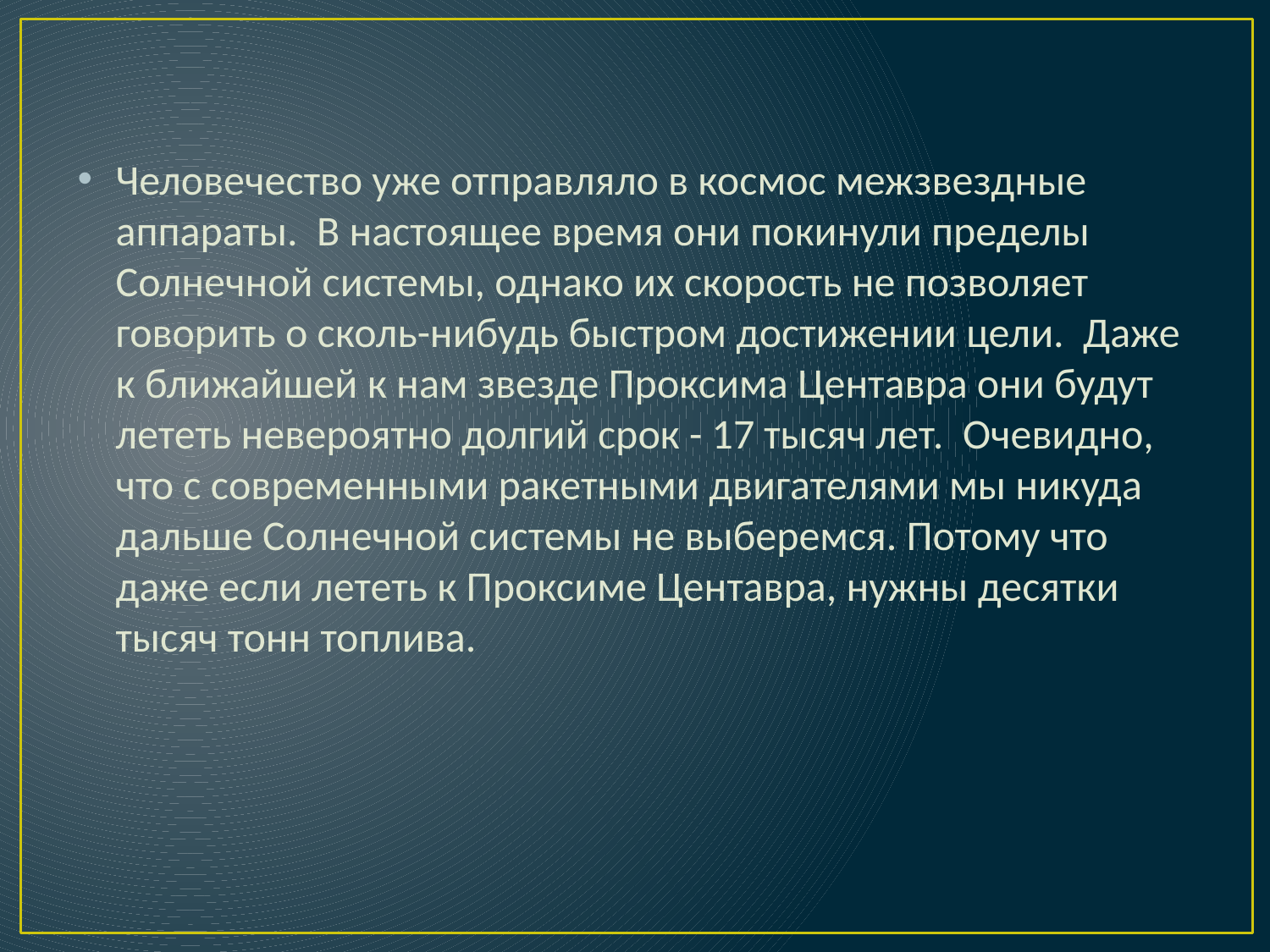

Человечество уже отправляло в космос межзвездные аппараты.  В настоящее время они покинули пределы Солнечной системы, однако их скорость не позволяет говорить о сколь-нибудь быстром достижении цели.  Даже к ближайшей к нам звезде Проксима Центавра они будут лететь невероятно долгий срок - 17 тысяч лет.  Очевидно, что с современными ракетными двигателями мы никуда дальше Солнечной системы не выберемся. Потому что даже если лететь к Проксиме Центавра, нужны десятки тысяч тонн топлива.